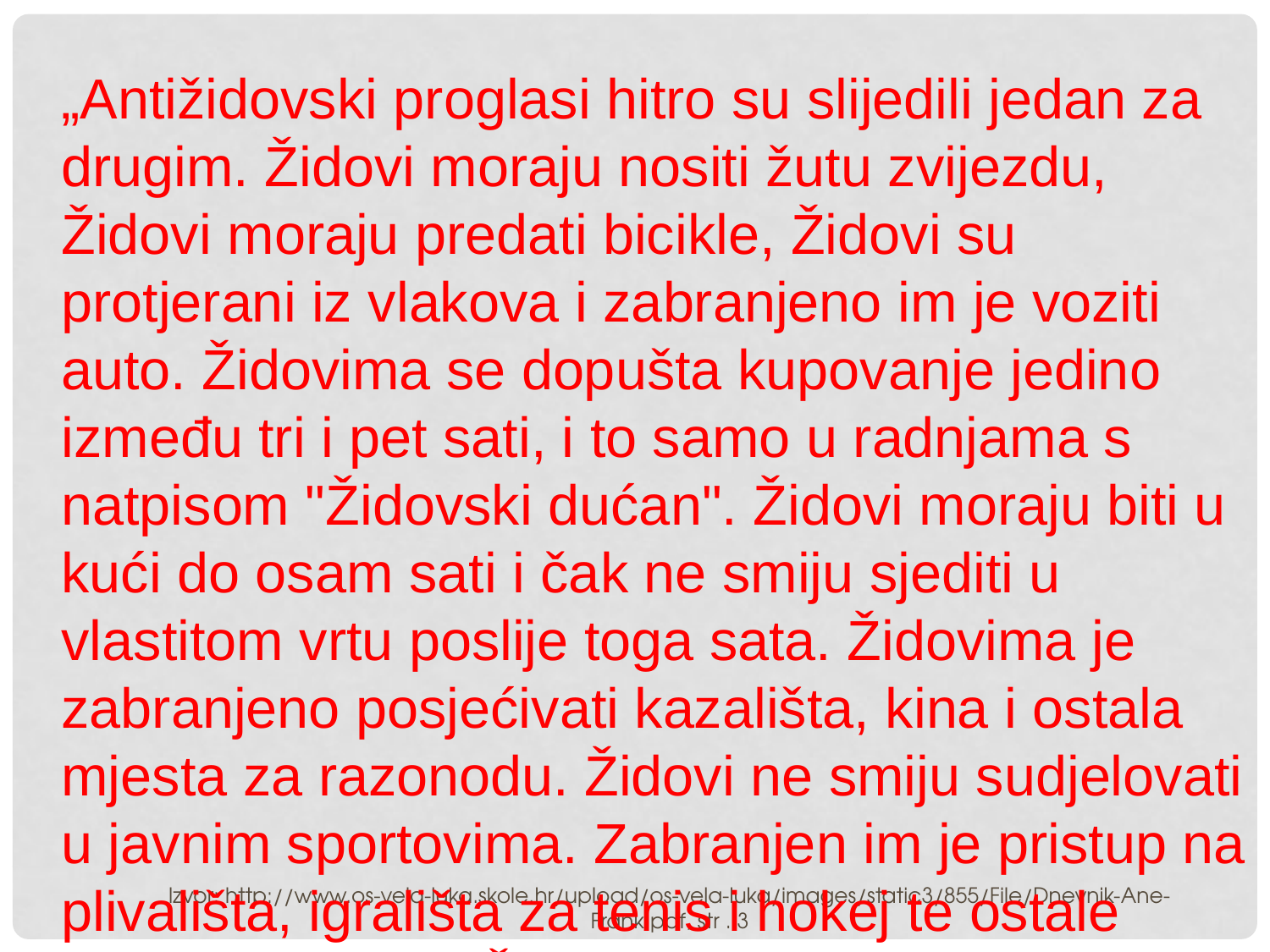

„Antižidovski proglasi hitro su slijedili jedan za drugim. Židovi moraju nositi žutu zvijezdu, Židovi moraju predati bicikle, Židovi su protjerani iz vlakova i zabranjeno im je voziti auto. Židovima se dopušta kupovanje jedino između tri i pet sati, i to samo u radnjama s natpisom "Židovski dućan". Židovi moraju biti u kući do osam sati i čak ne smiju sjediti u vlastitom vrtu poslije toga sata. Židovima je zabranjeno posjećivati kazališta, kina i ostala mjesta za razonodu. Židovi ne smiju sudjelovati u javnim sportovima. Zabranjen im je pristup na plivališta, igrališta za tenis i hokej te ostale sportske terene. Židovi ne smiju posjećivati kršćane. Židovi moraju ići u židovske škole... i još mnoge slične zabrane.”
Izvor: http://www.os-vela-luka.skole.hr/upload/os-vela-luka/images/static3/855/File/Dnevnik-Ane-Frank.pdf, str . 3